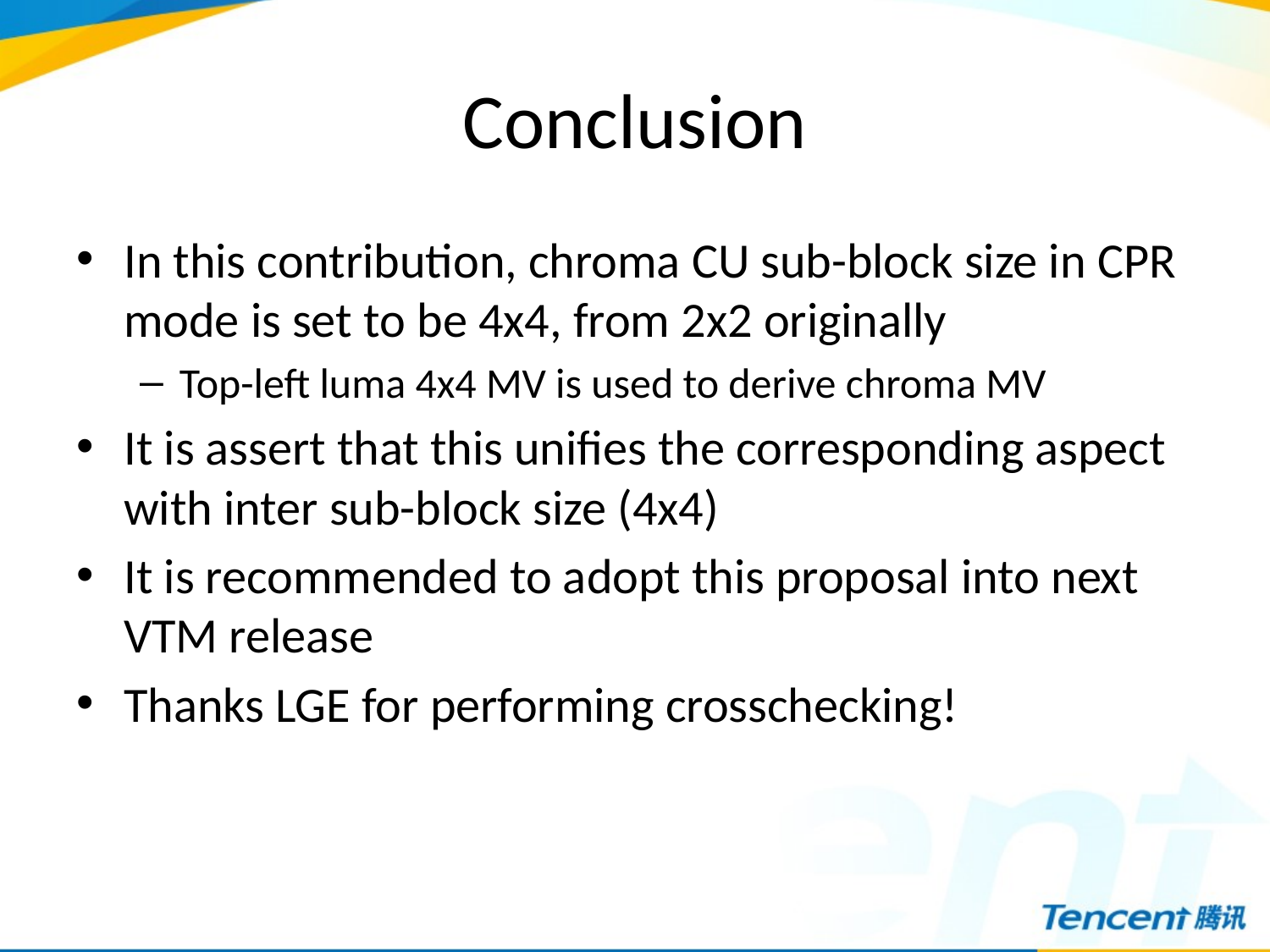

# Conclusion
In this contribution, chroma CU sub-block size in CPR mode is set to be 4x4, from 2x2 originally
Top-left luma 4x4 MV is used to derive chroma MV
It is assert that this unifies the corresponding aspect with inter sub-block size (4x4)
It is recommended to adopt this proposal into next VTM release
Thanks LGE for performing crosschecking!